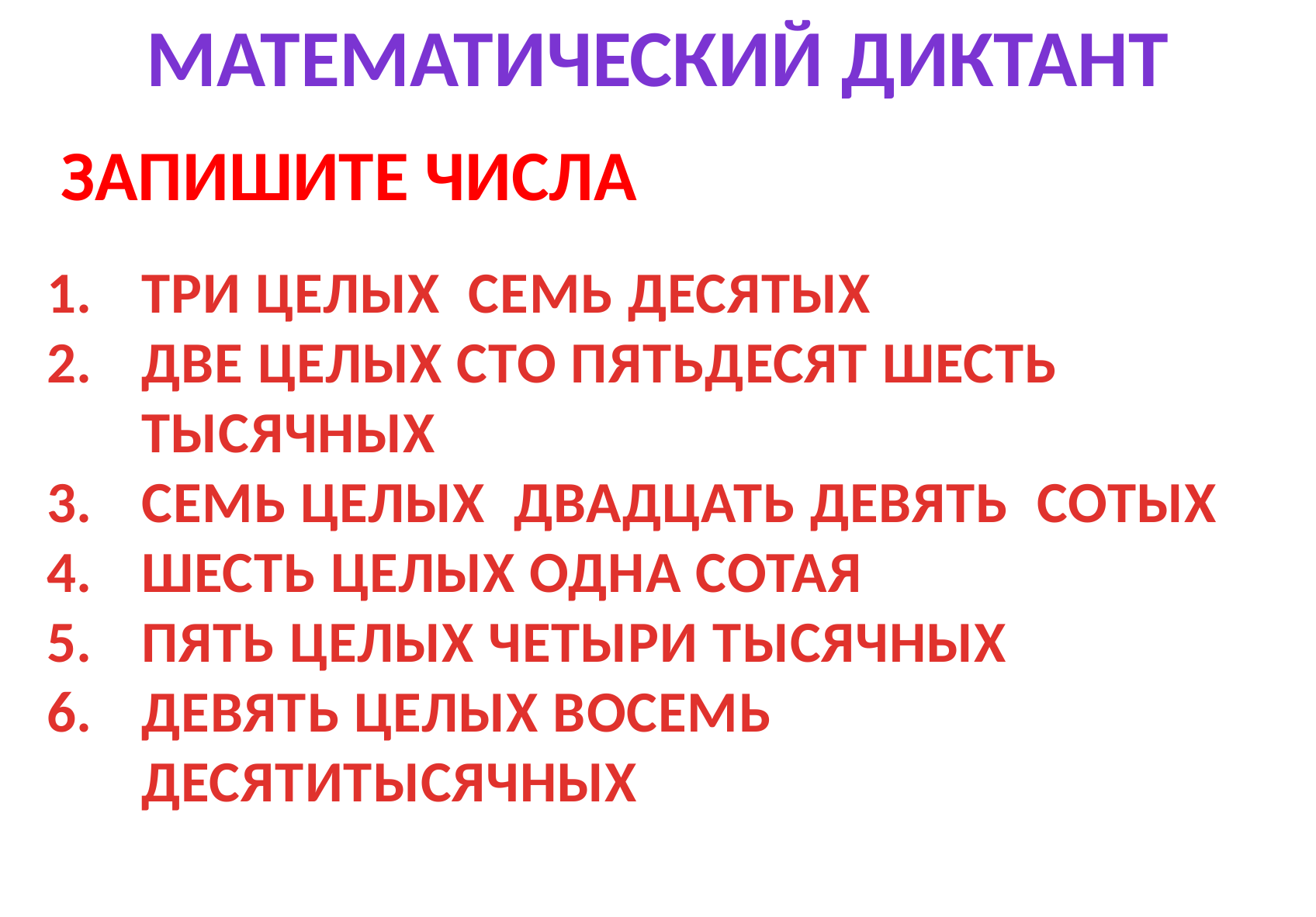

МАТЕМАТИЧЕСКИЙ ДИКТАНТ
# ЗАПИШИТЕ ЧИСЛА
ТРИ ЦЕЛЫХ  СЕМЬ ДЕСЯТЫХ
ДВЕ ЦЕЛЫХ СТО ПЯТЬДЕСЯТ ШЕСТЬ ТЫСЯЧНЫХ
СЕМЬ ЦЕЛЫХ  ДВАДЦАТЬ ДЕВЯТЬ  СОТЫХ
ШЕСТЬ ЦЕЛЫХ ОДНА СОТАЯ
ПЯТЬ ЦЕЛЫХ ЧЕТЫРИ ТЫСЯЧНЫХ
ДЕВЯТЬ ЦЕЛЫХ ВОСЕМЬ ДЕСЯТИТЫСЯЧНЫХ